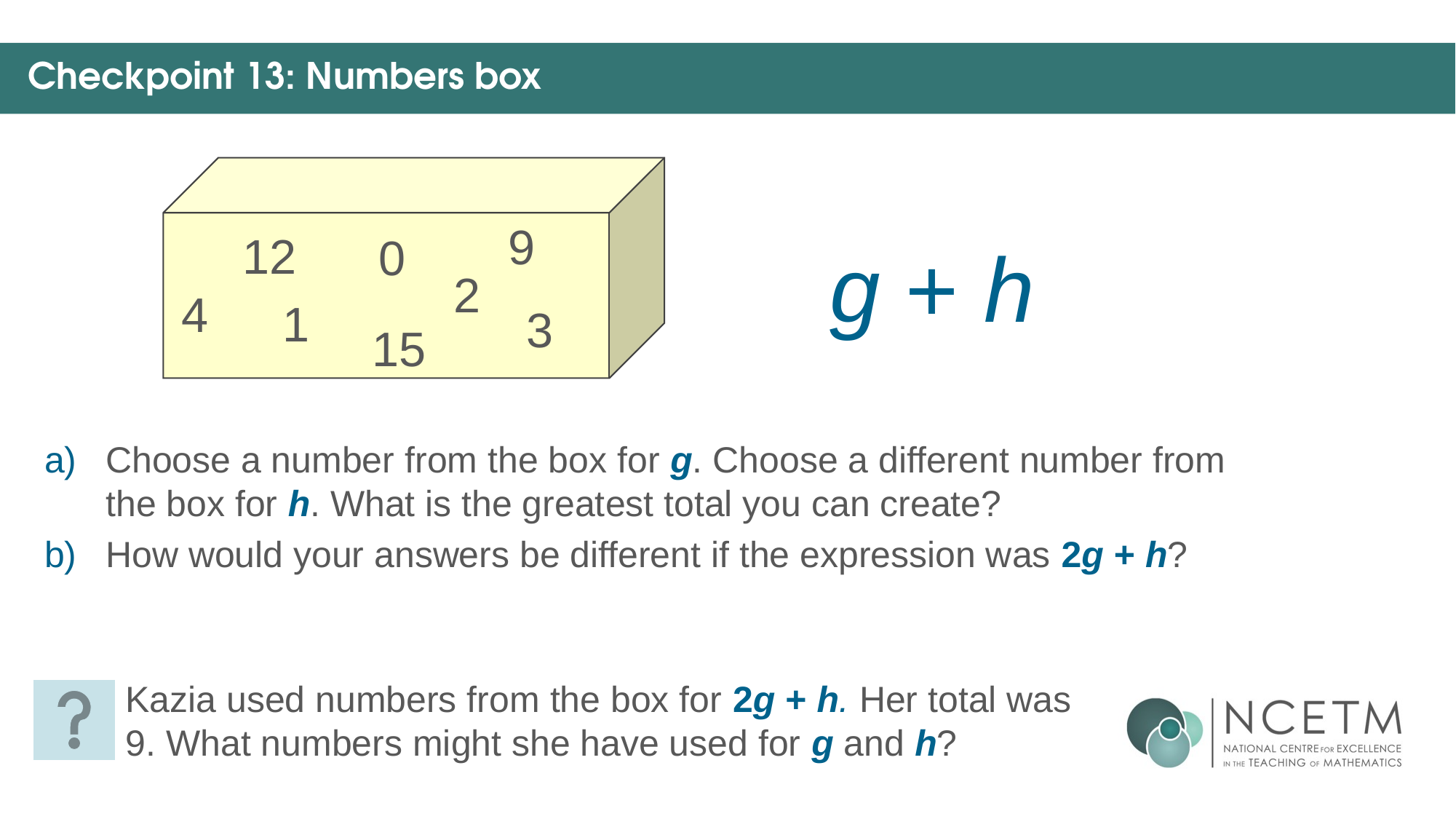

Checkpoint 13: Numbers box

9
12
0
2
4
1
15
3
g + h
Choose a number from the box for g. Choose a different number from the box for h. What is the greatest total you can create?
How would your answers be different if the expression was 2g + h?

Kazia used numbers from the box for 2g + h. Her total was 9. What numbers might she have used for g and h?